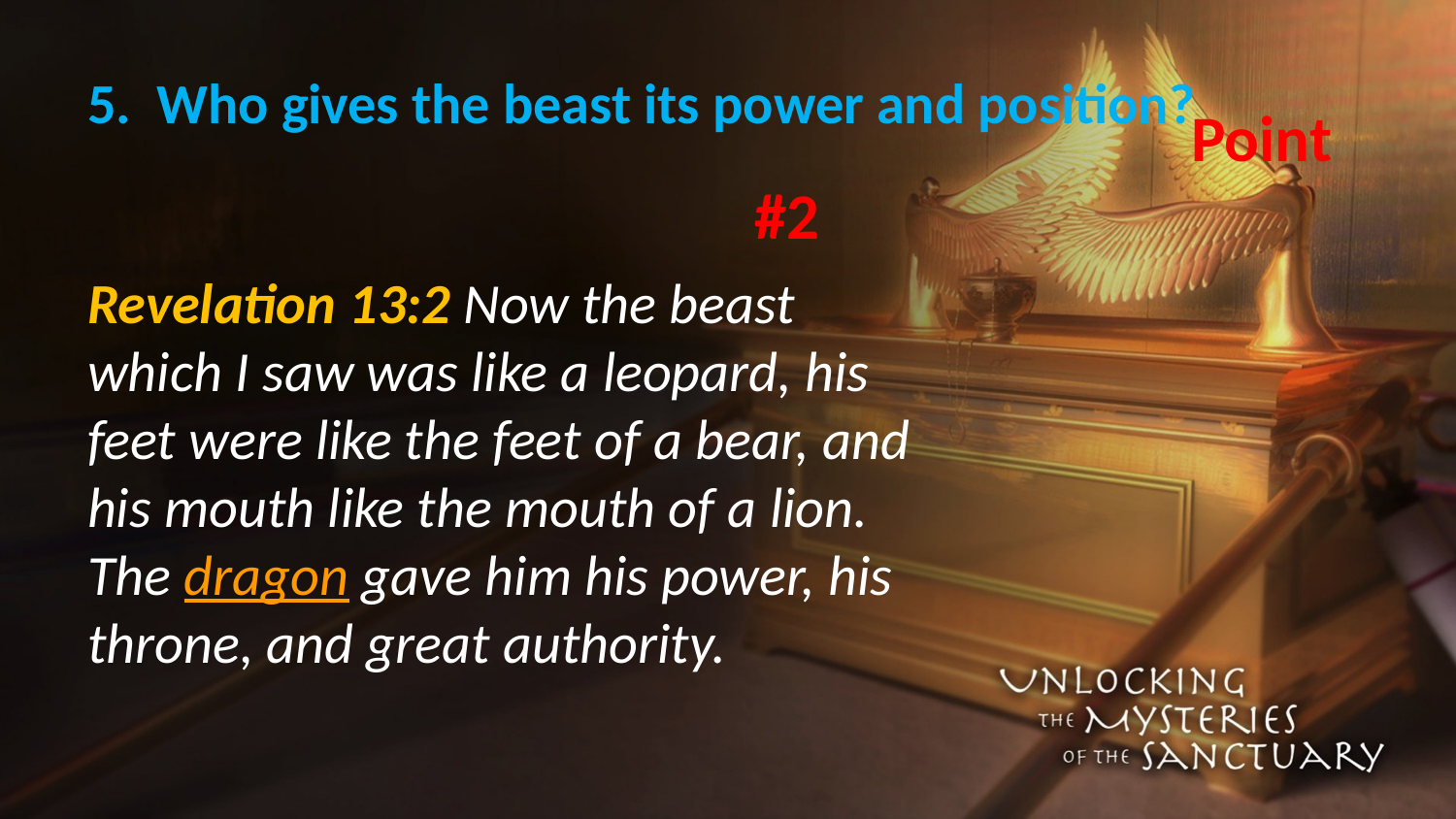

# 5.  Who gives the beast its power and position?

			Point #2
Revelation 13:2 Now the beast which I saw was like a leopard, his feet were like the feet of a bear, and his mouth like the mouth of a lion.  The dragon gave him his power, his throne, and great authority.